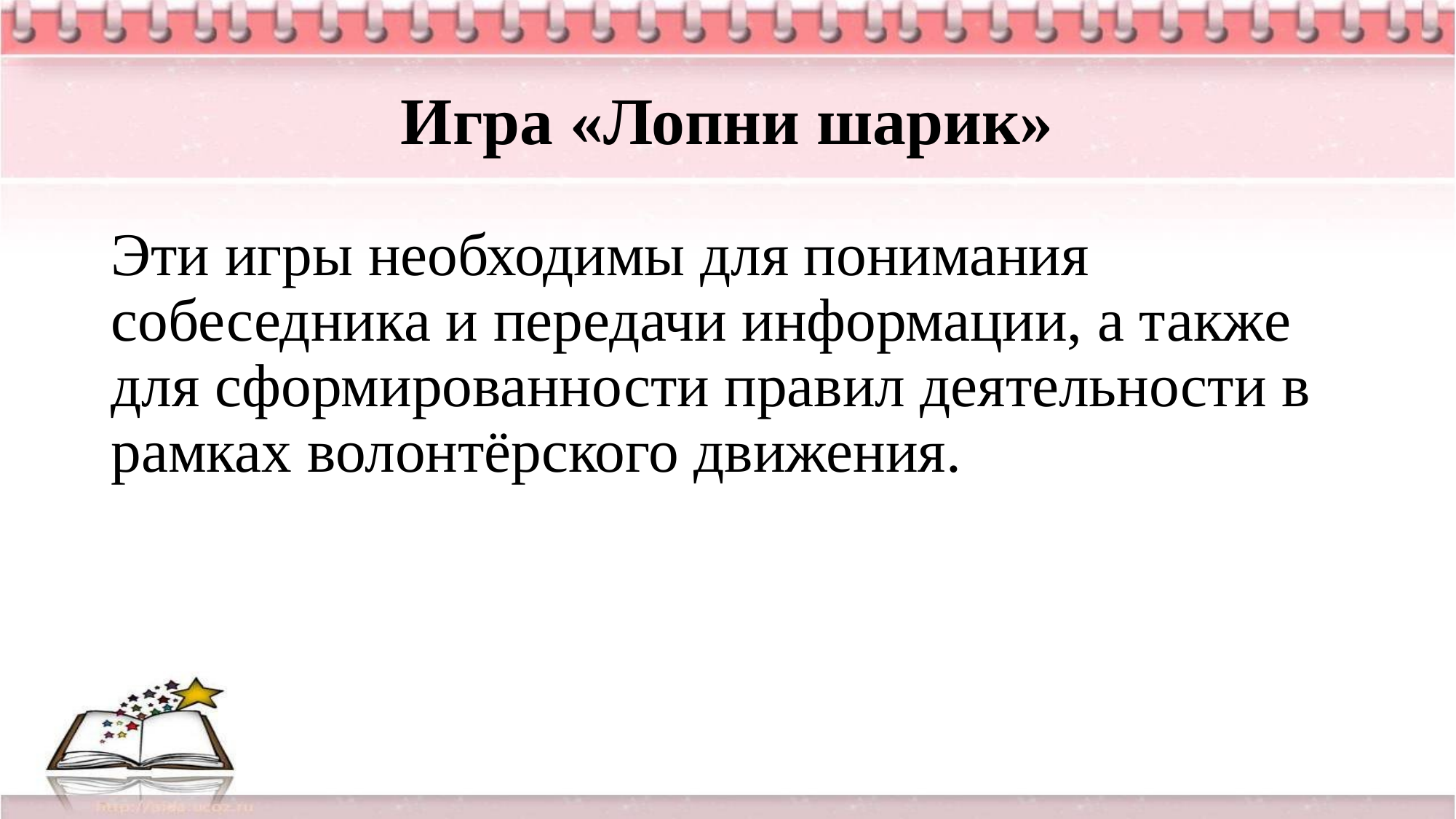

# Игра «Лопни шарик»
Эти игры необходимы для понимания собеседника и передачи информации, а также для сформированности правил деятельности в рамках волонтёрского движения.